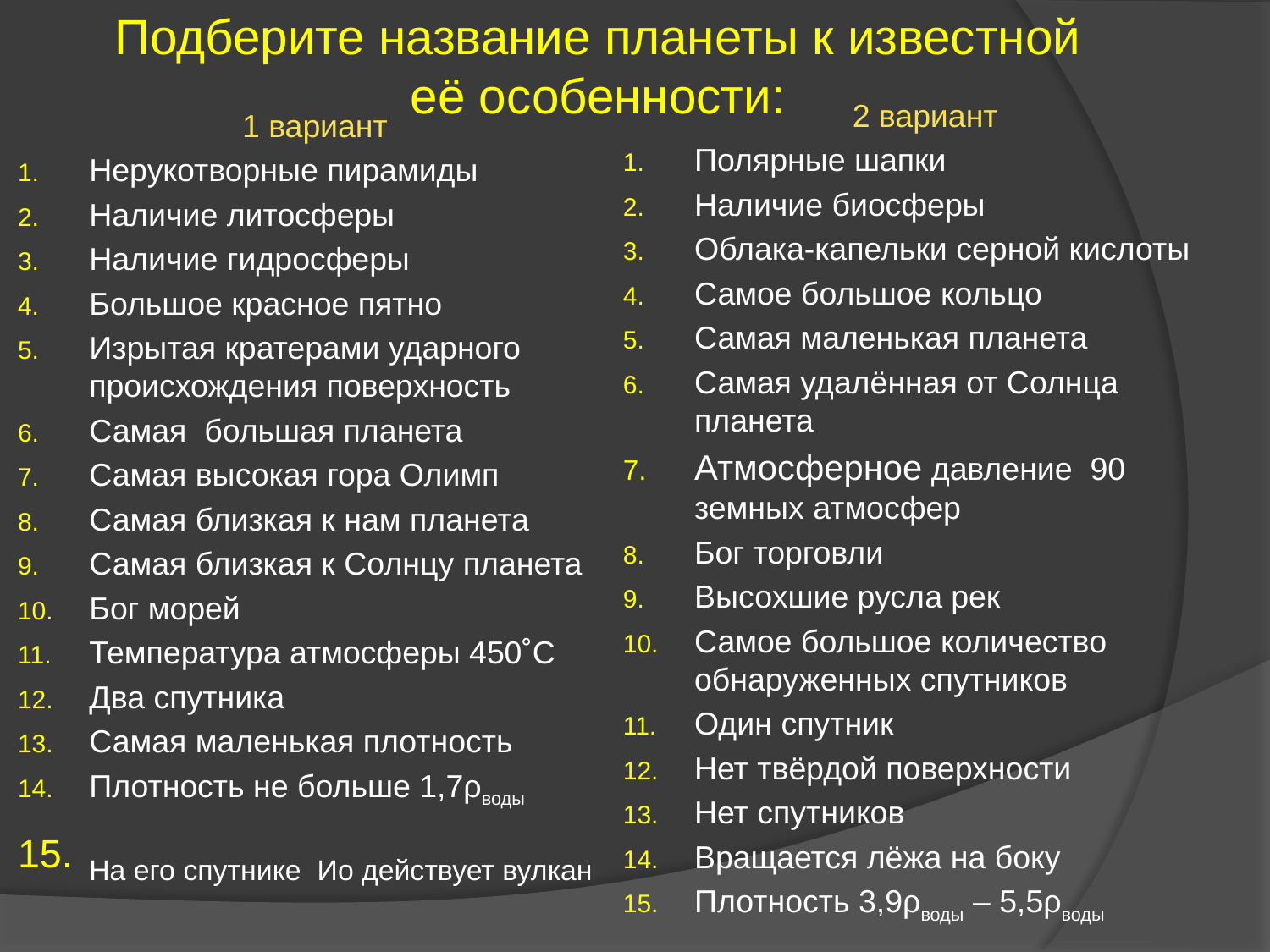

# Подберите название планеты к известной её особенности:
2 вариант
Полярные шапки
Наличие биосферы
Облака-капельки серной кислоты
Самое большое кольцо
Самая маленькая планета
Самая удалённая от Солнца планета
Атмосферное давление  90 земных атмосфер
Бог торговли
Высохшие русла рек
Самое большое количество обнаруженных спутников
Один спутник
Нет твёрдой поверхности
Нет спутников
Вращается лёжа на боку
Плотность 3,9ρводы – 5,5ρводы

1 вариант
Нерукотворные пирамиды
Наличие литосферы
Наличие гидросферы
Большое красное пятно
Изрытая кратерами ударного происхождения поверхность
Самая  большая планета
Самая высокая гора Олимп
Самая близкая к нам планета
Самая близкая к Солнцу планета
Бог морей
Температура атмосферы 450˚С
Два спутника
Самая маленькая плотность
Плотность не больше 1,7ρводы
На его спутнике  Ио действует вулкан